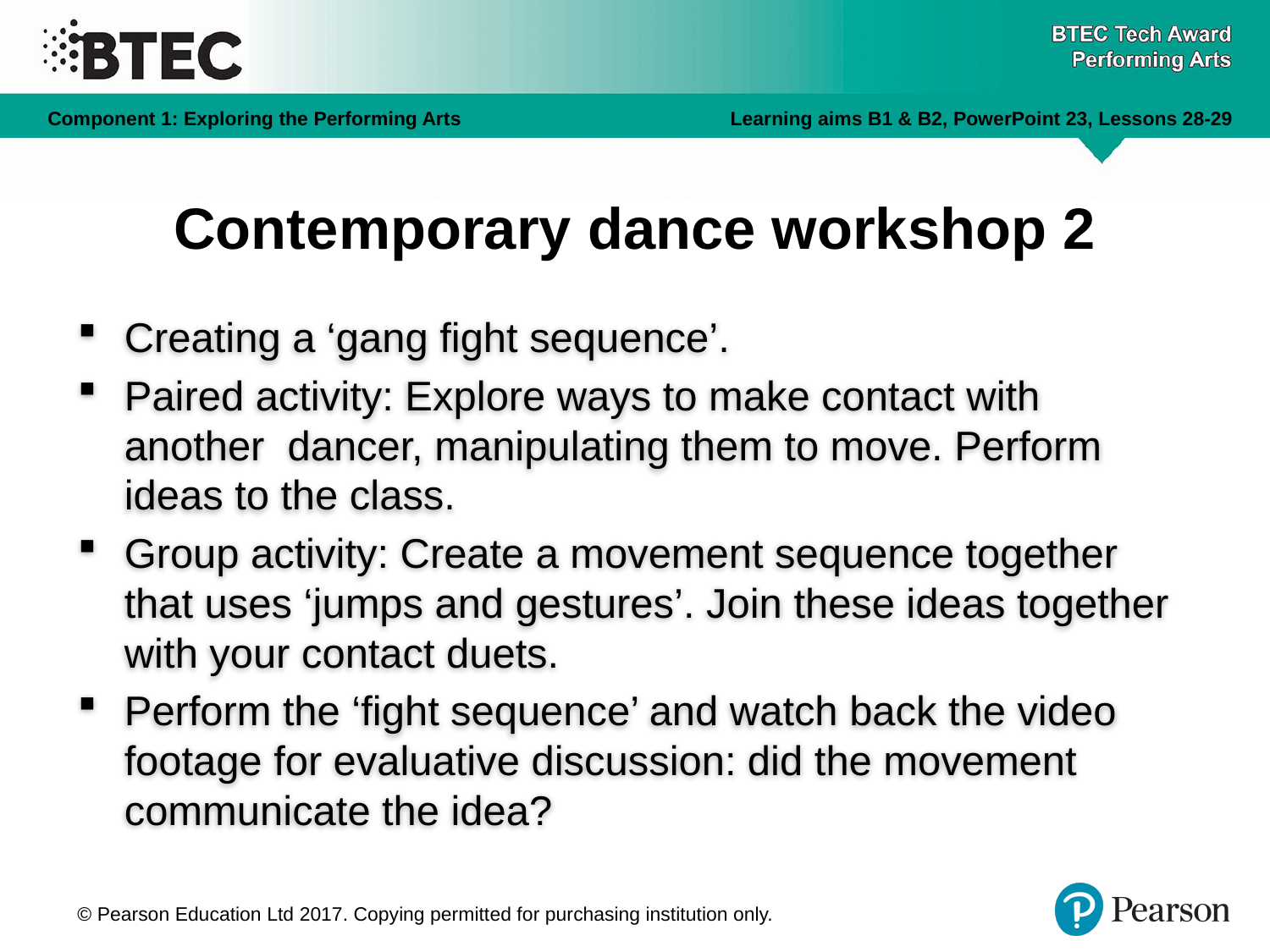

# Contemporary dance workshop 2
Creating a ‘gang fight sequence’.
Paired activity: Explore ways to make contact with another  dancer, manipulating them to move. Perform ideas to the class.
Group activity: Create a movement sequence together that uses ‘jumps and gestures’. Join these ideas together with your contact duets.
Perform the ‘fight sequence’ and watch back the video footage for evaluative discussion: did the movement communicate the idea?

© Pearson Education Ltd 2017. Copying permitted for purchasing institution only.